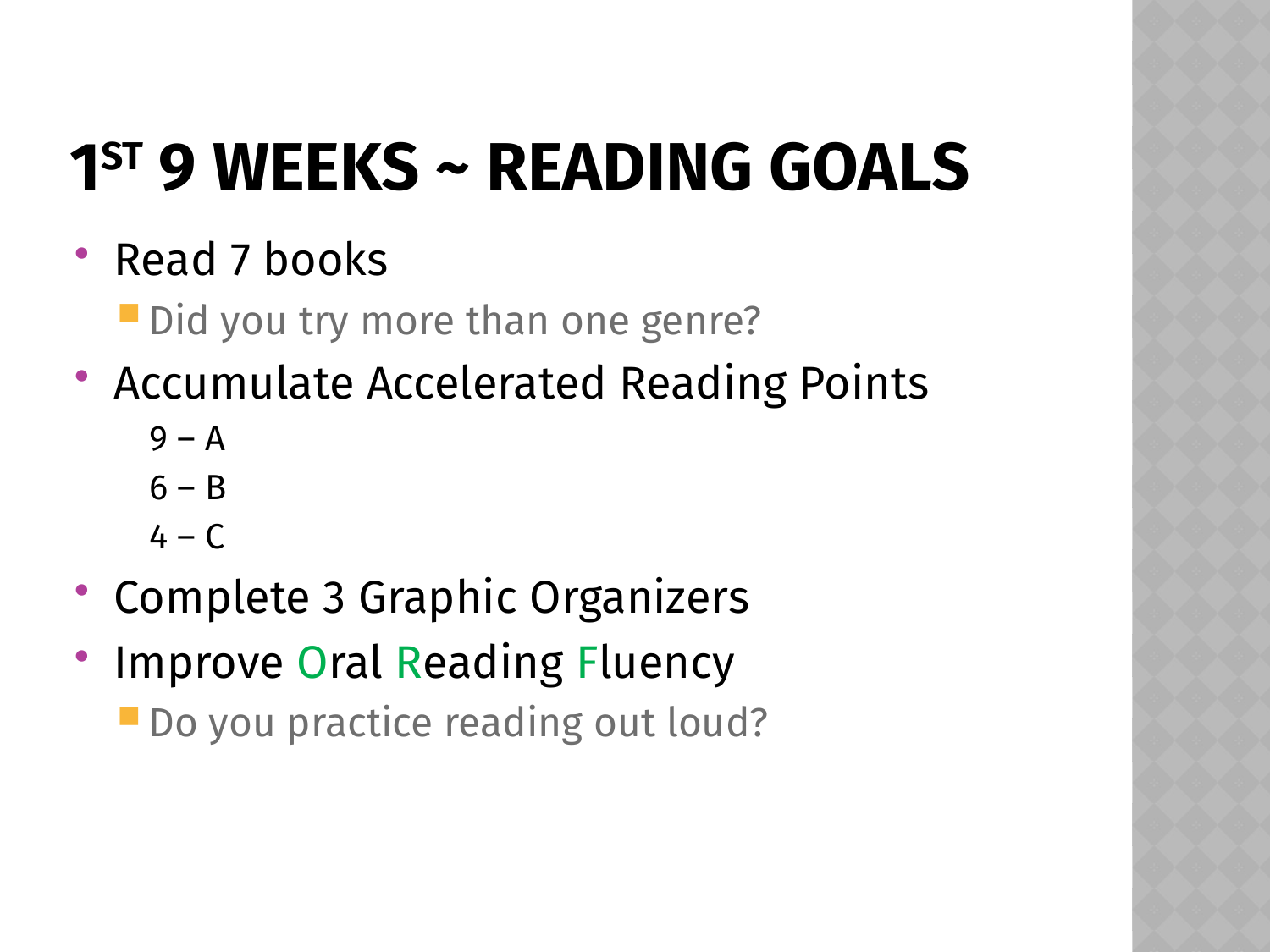

# 1st 9 Weeks ~ Reading Goals
Read 7 books
Did you try more than one genre?
Accumulate Accelerated Reading Points
9 – A
6 – B
4 – C
Complete 3 Graphic Organizers
Improve Oral Reading Fluency
Do you practice reading out loud?